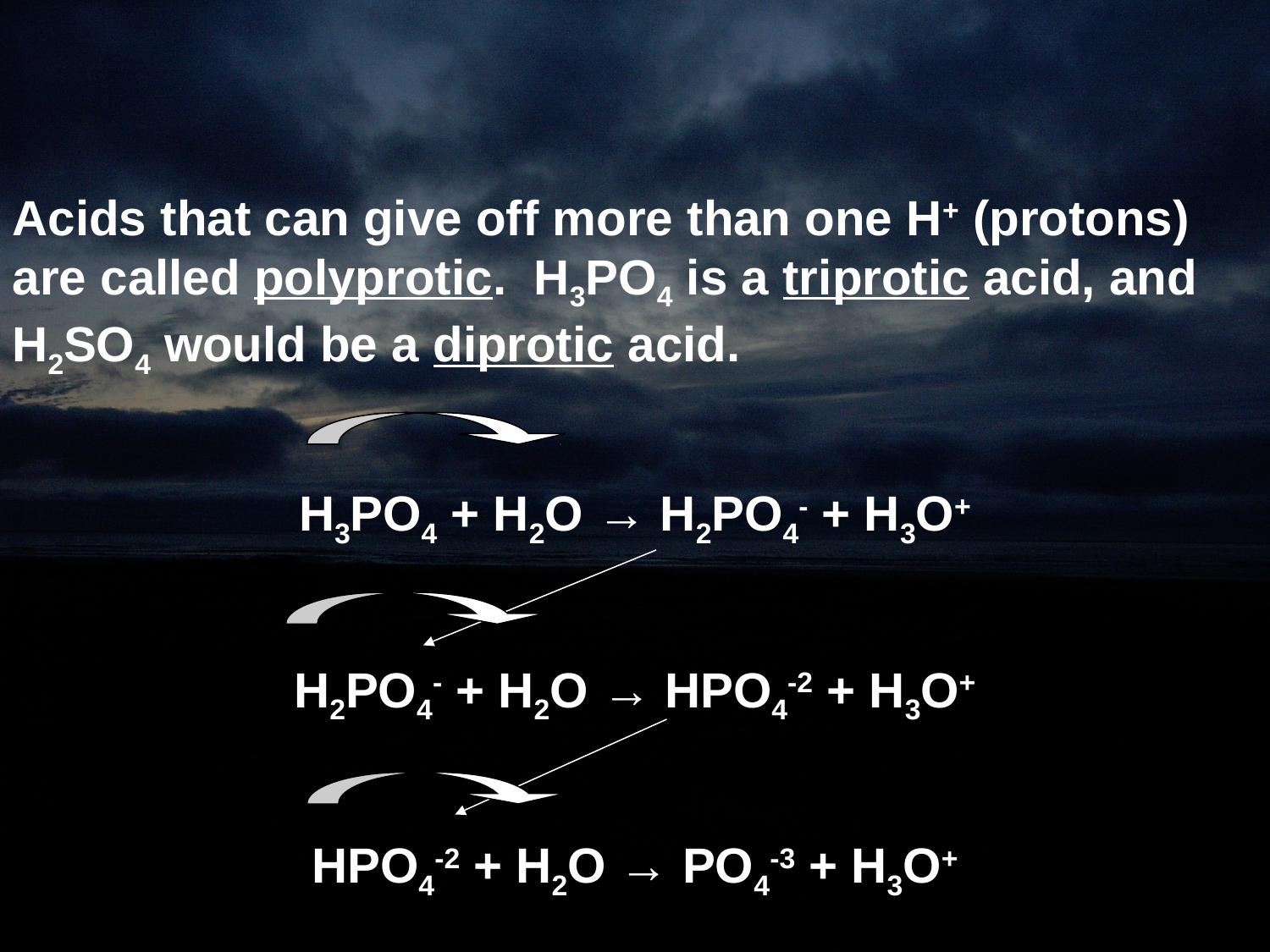

Acids that can give off more than one H+ (protons) are called polyprotic.  H3PO4 is a triprotic acid, and H2SO4 would be a diprotic acid.

H3PO4 + H2O → H2PO4- + H3O+

H2PO4- + H2O → HPO4-2 + H3O+

HPO4-2 + H2O → PO4-3 + H3O+